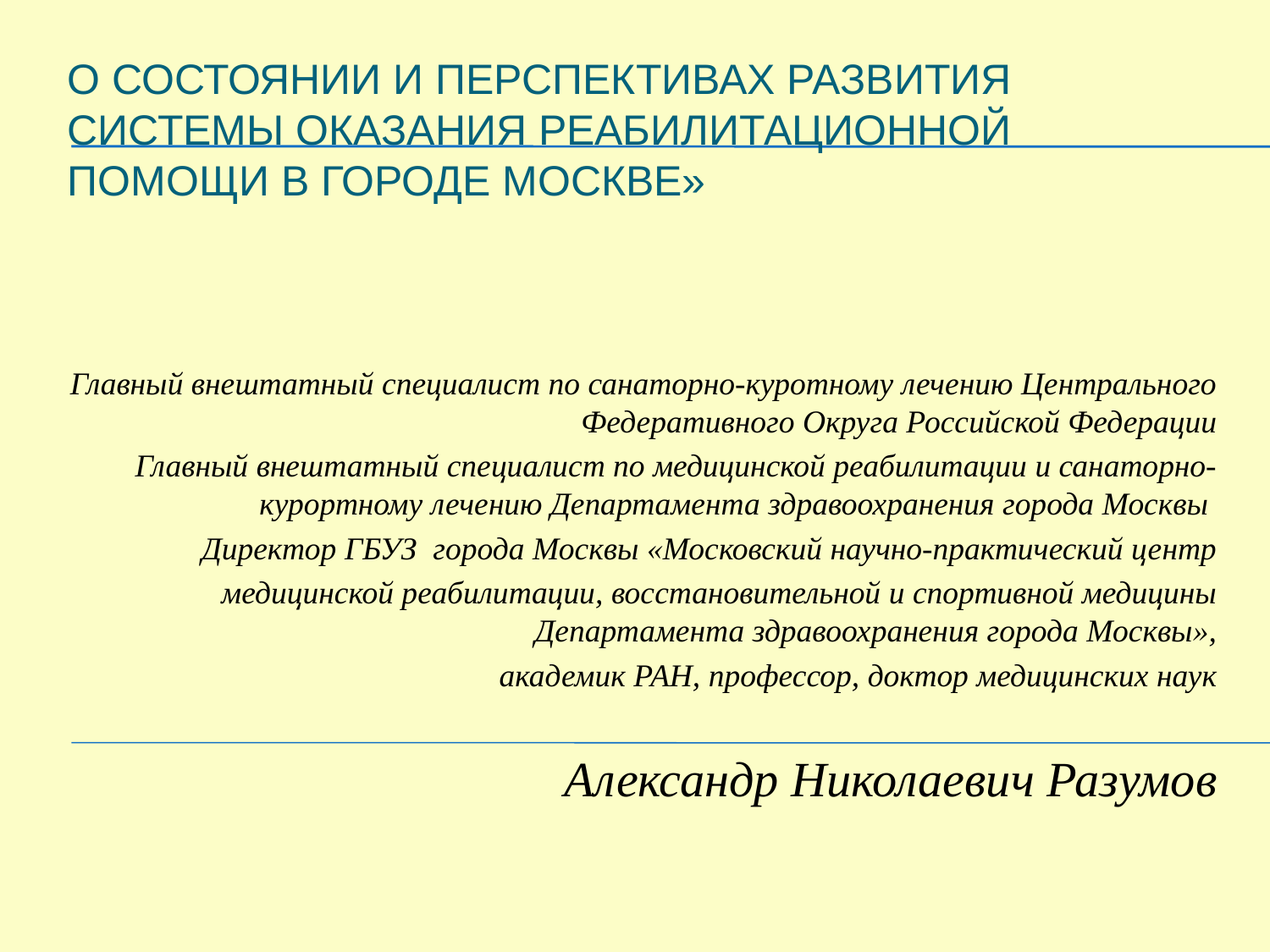

# О Состоянии И ПЕРСПЕКТИВАХ РАЗВИТИЯ СИСТЕМЫ ОКАЗАНИЯ РЕАБИЛИТАЦИОННОЙ ПОМОЩИ В городе МОСКВЕ»

Главный внештатный специалист по санаторно-куротному лечению Центрального Федеративного Округа Российской Федерации
Главный внештатный специалист по медицинской реабилитации и санаторно-курортному лечению Департамента здравоохранения города Москвы
Директор ГБУЗ  города Москвы «Московский научно-практический центр
 медицинской реабилитации, восстановительной и спортивной медицины Департамента здравоохранения города Москвы»,
академик РАН, профессор, доктор медицинских наук

Александр Николаевич Разумов